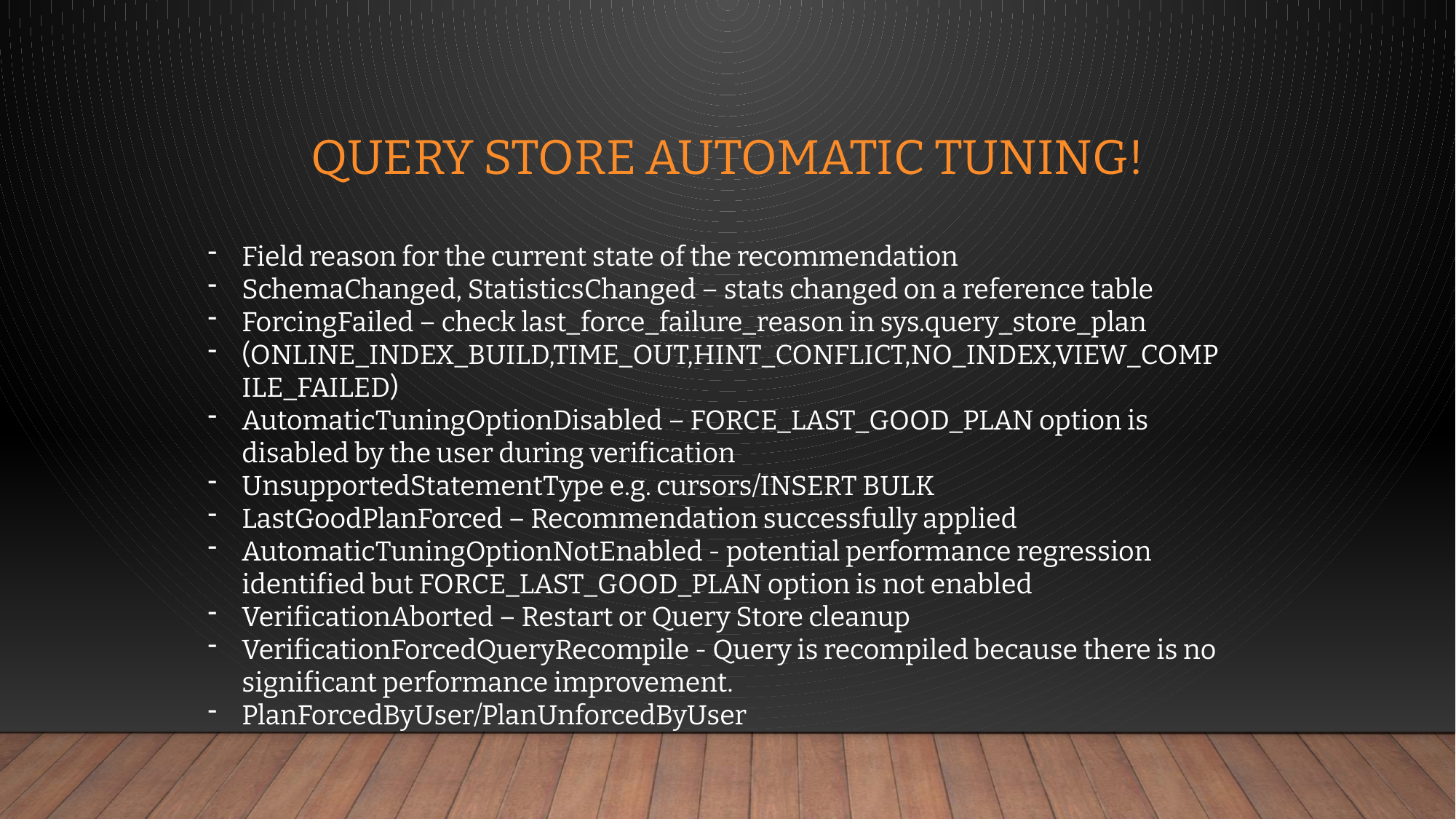

# Query STORE AUTOMATIC TUNING!
Field reason for the current state of the recommendation
SchemaChanged, StatisticsChanged – stats changed on a reference table
ForcingFailed – check last_force_failure_reason in sys.query_store_plan
(ONLINE_INDEX_BUILD,TIME_OUT,HINT_CONFLICT,NO_INDEX,VIEW_COMPILE_FAILED)
AutomaticTuningOptionDisabled – FORCE_LAST_GOOD_PLAN option is disabled by the user during verification
UnsupportedStatementType e.g. cursors/INSERT BULK
LastGoodPlanForced – Recommendation successfully applied
AutomaticTuningOptionNotEnabled - potential performance regression identified but FORCE_LAST_GOOD_PLAN option is not enabled
VerificationAborted – Restart or Query Store cleanup
VerificationForcedQueryRecompile - Query is recompiled because there is no significant performance improvement.
PlanForcedByUser/PlanUnforcedByUser